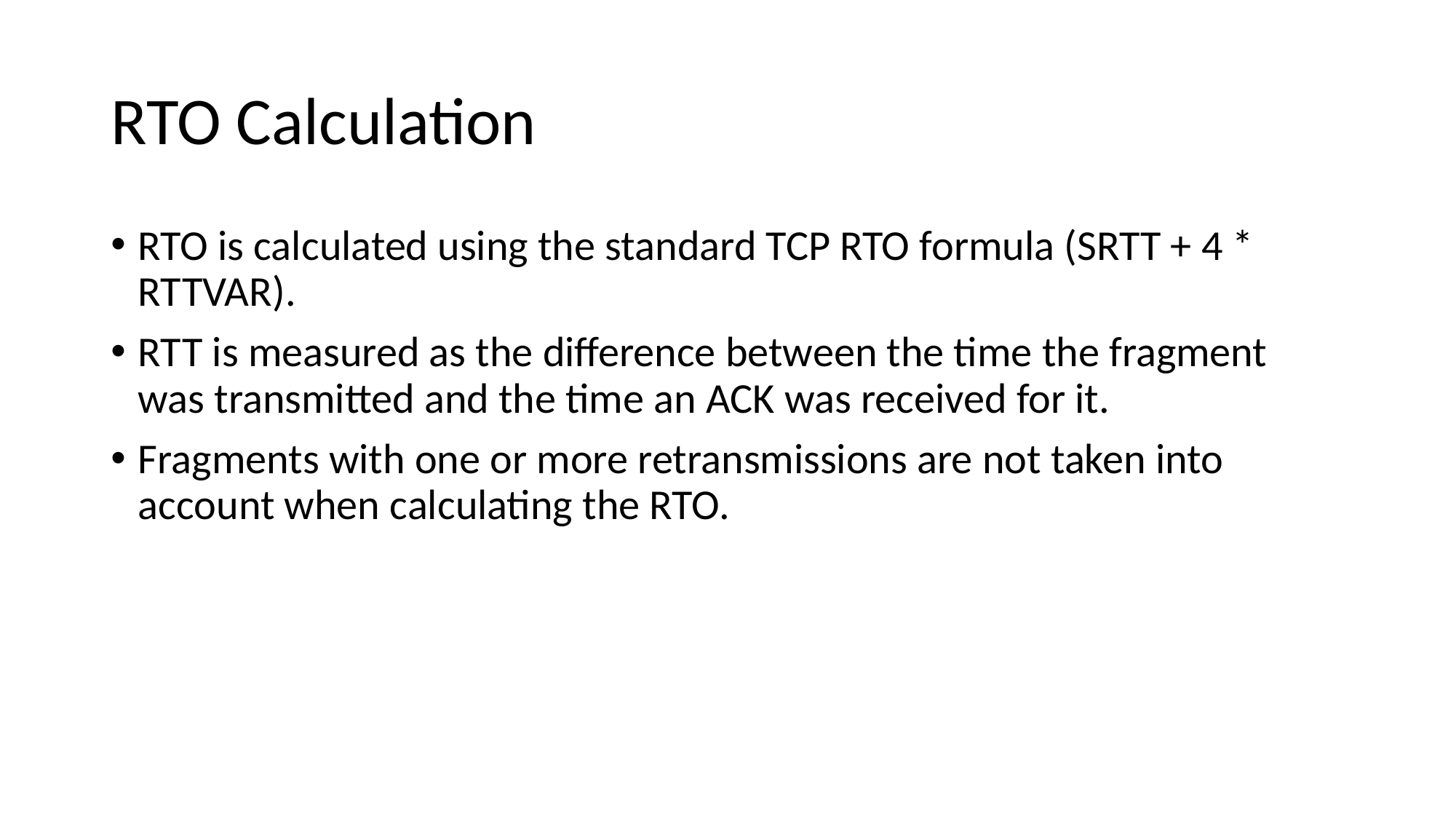

# RTO Calculation
RTO is calculated using the standard TCP RTO formula (SRTT + 4 * RTTVAR).
RTT is measured as the difference between the time the fragment was transmitted and the time an ACK was received for it.
Fragments with one or more retransmissions are not taken into account when calculating the RTO.